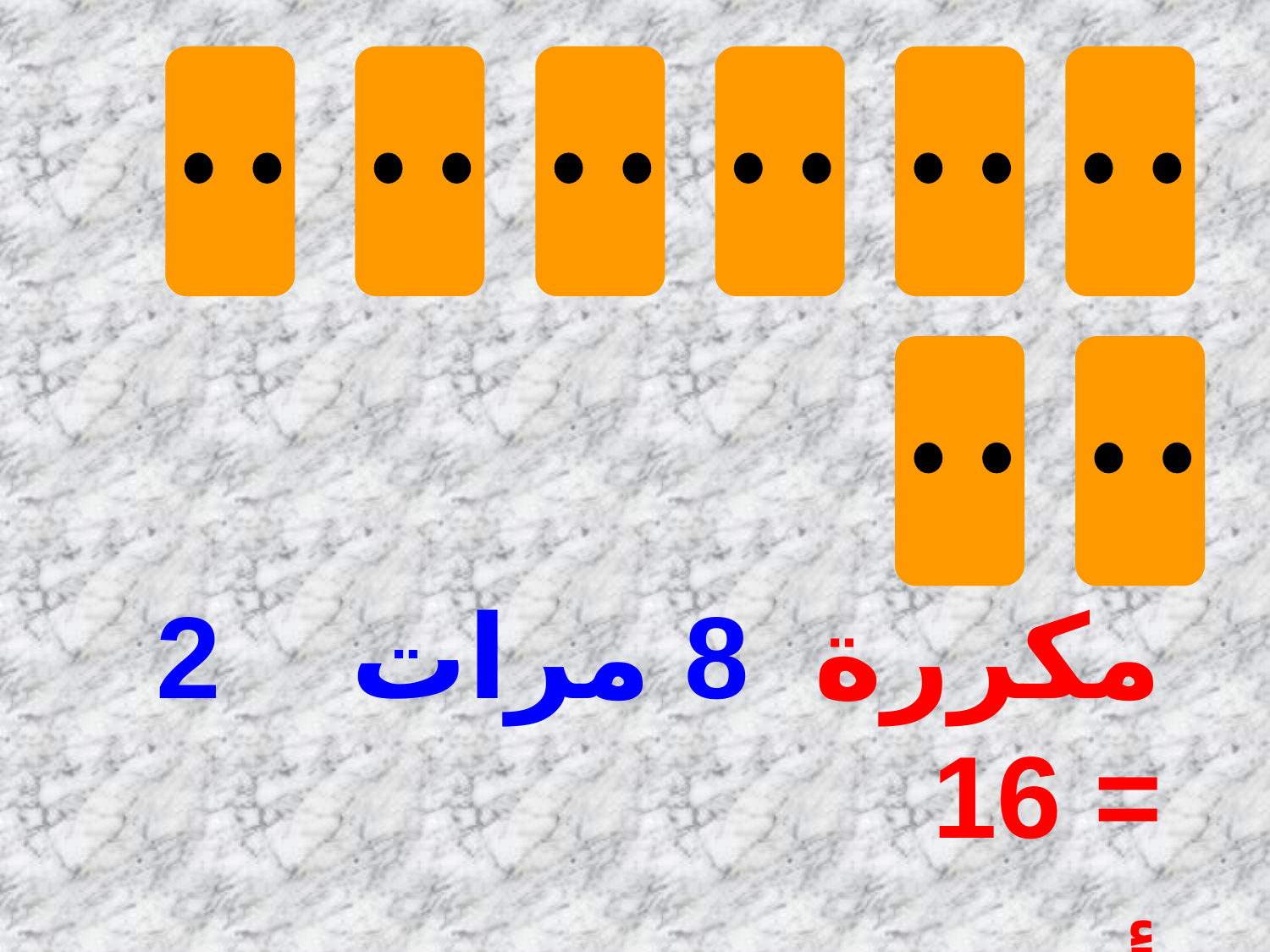

2 مكررة  8 مرات    = 16
أي : 2    ×  8       = 16